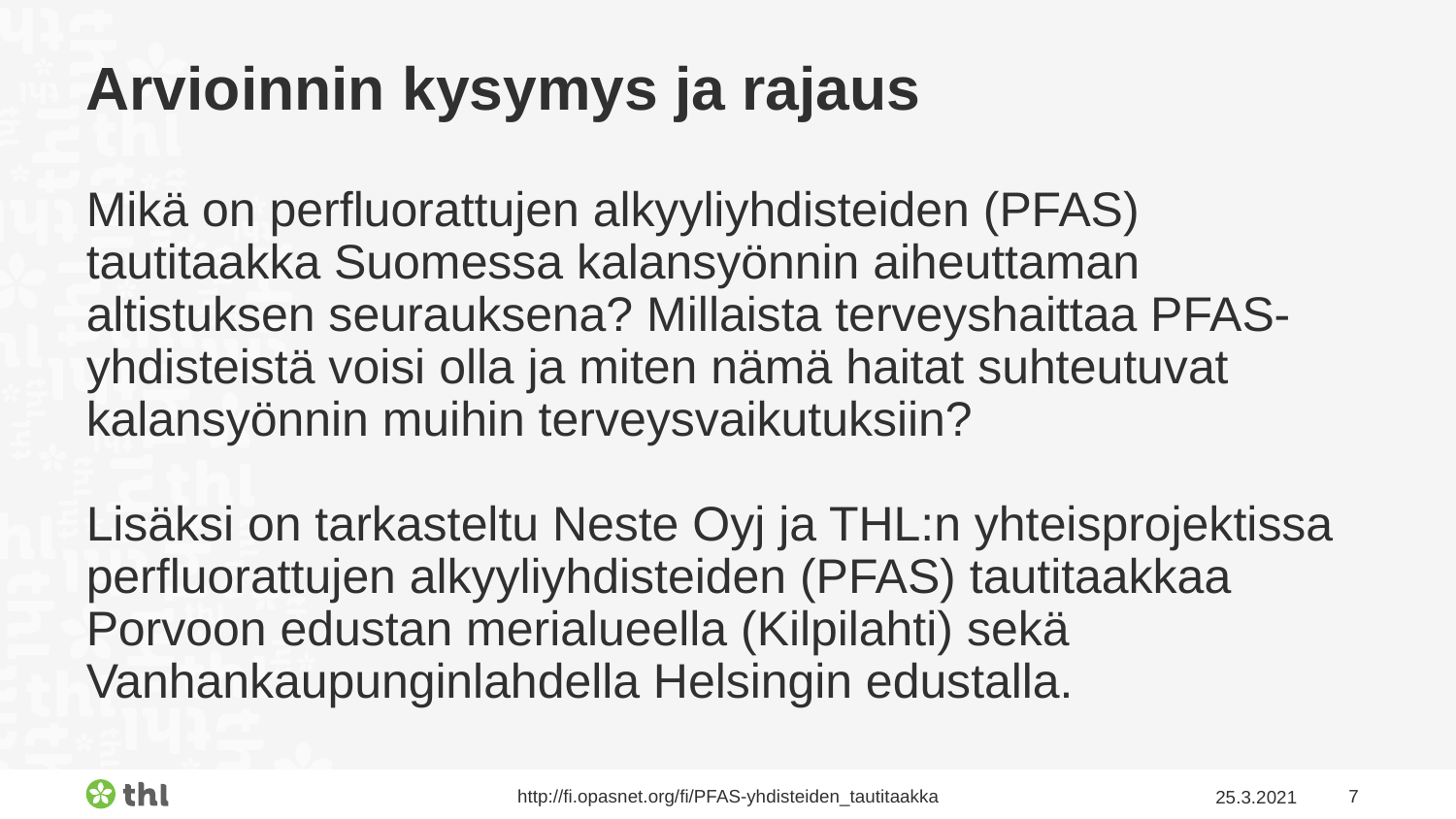

# Arvioinnin kysymys ja rajaus
Mikä on perfluorattujen alkyyliyhdisteiden (PFAS) tautitaakka Suomessa kalansyönnin aiheuttaman altistuksen seurauksena? Millaista terveyshaittaa PFAS-yhdisteistä voisi olla ja miten nämä haitat suhteutuvat kalansyönnin muihin terveysvaikutuksiin?

Lisäksi on tarkasteltu Neste Oyj ja THL:n yhteisprojektissa perfluorattujen alkyyliyhdisteiden (PFAS) tautitaakkaa Porvoon edustan merialueella (Kilpilahti) sekä Vanhankaupunginlahdella Helsingin edustalla.

http://fi.opasnet.org/fi/PFAS-yhdisteiden_tautitaakka
25.3.2021
7